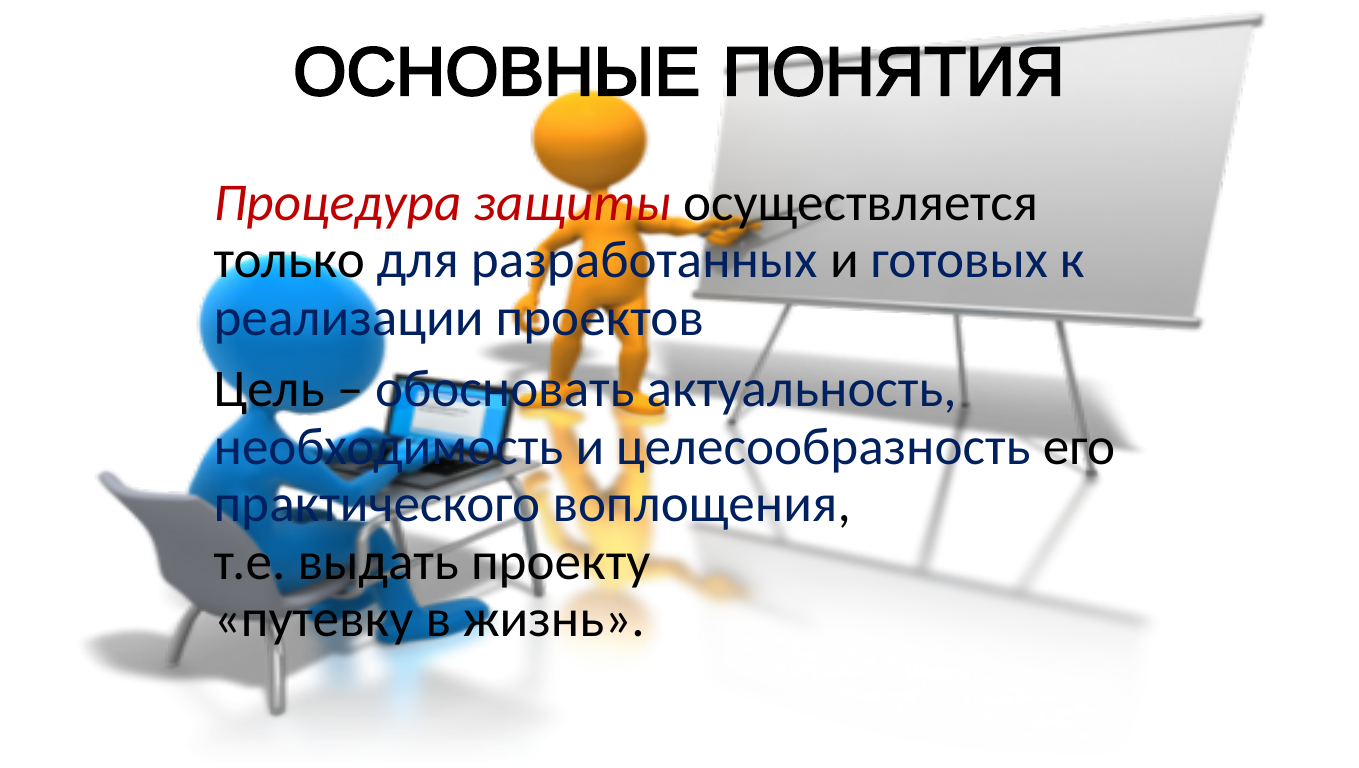

# ОСНОВНЫЕ ПОНЯТИЯ
Процедура защиты осуществляется только для разработанных и готовых к реализации проектов
Цель – обосновать актуальность, необходимость и целесообразность его практического воплощения,
т.е. выдать проекту
«путевку в жизнь».